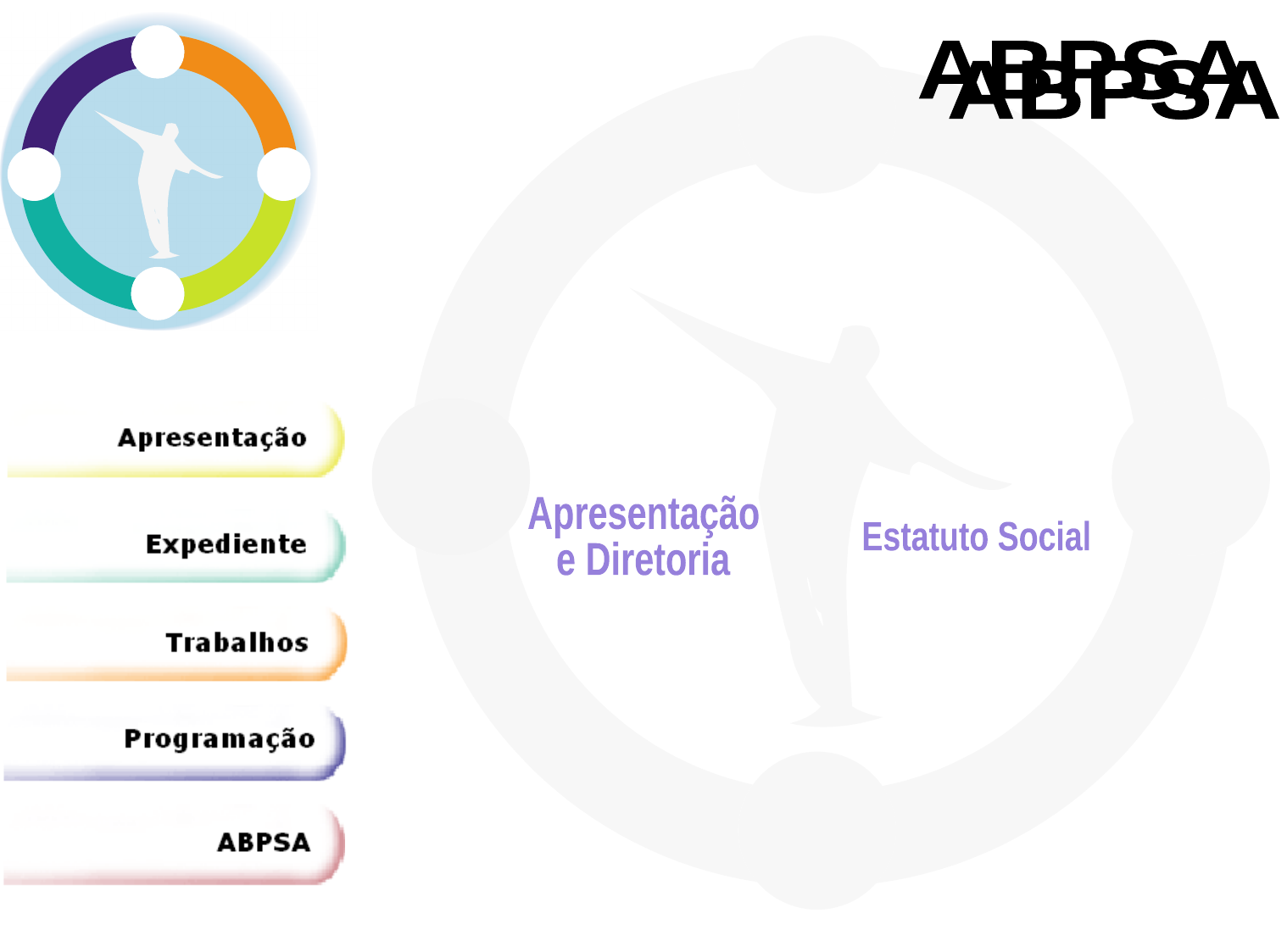

ABPSA
ABPSA

Apresentação
e Diretoria
Estatuto Social